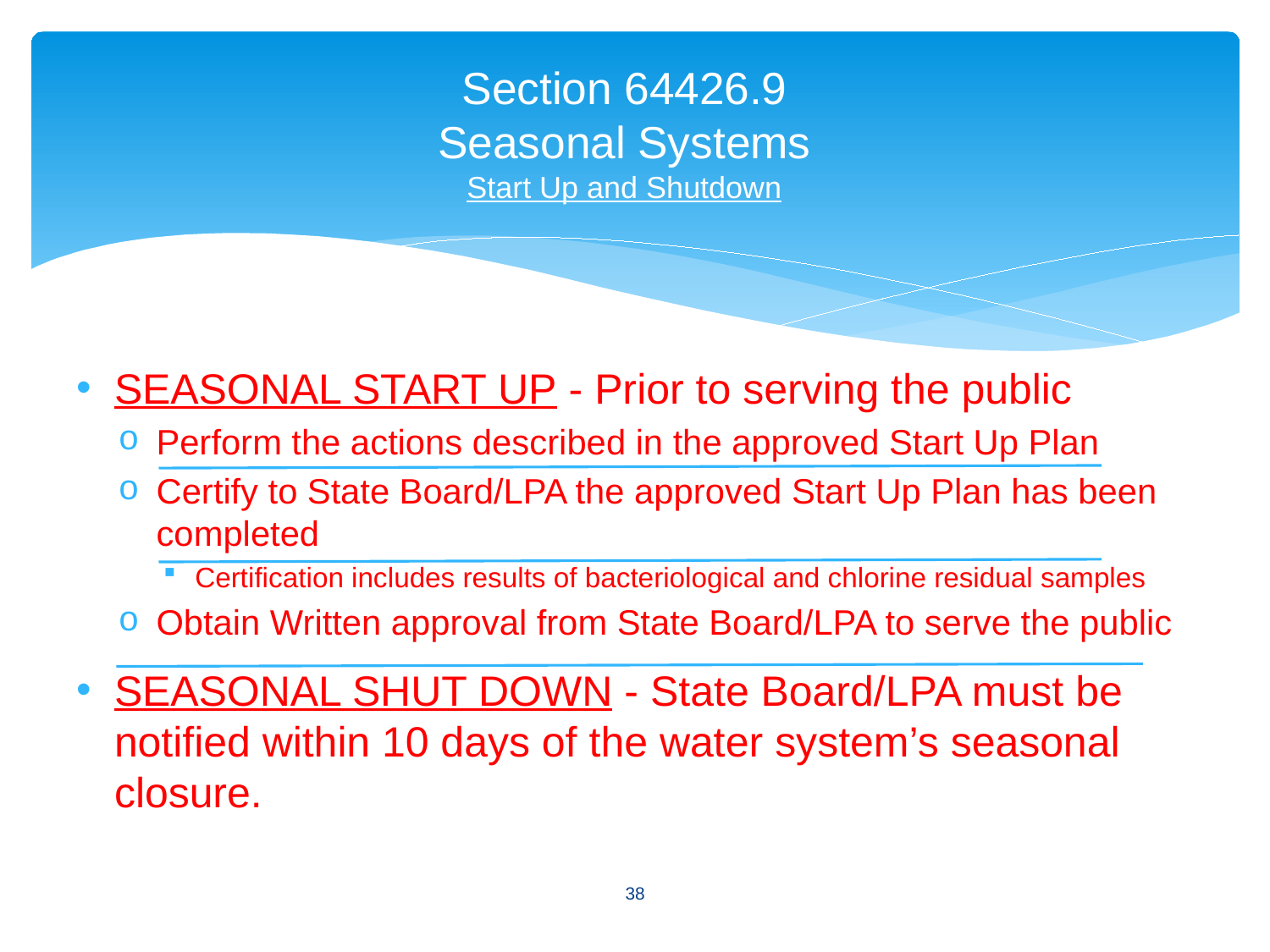

# Section 64426.9 Seasonal Systems Start Up and Shutdown

SEASONAL START UP - Prior to serving the public
Perform the actions described in the approved Start Up Plan
Certify to State Board/LPA the approved Start Up Plan has been completed
Certification includes results of bacteriological and chlorine residual samples
Obtain Written approval from State Board/LPA to serve the public
SEASONAL SHUT DOWN - State Board/LPA must be notified within 10 days of the water system’s seasonal closure.
38